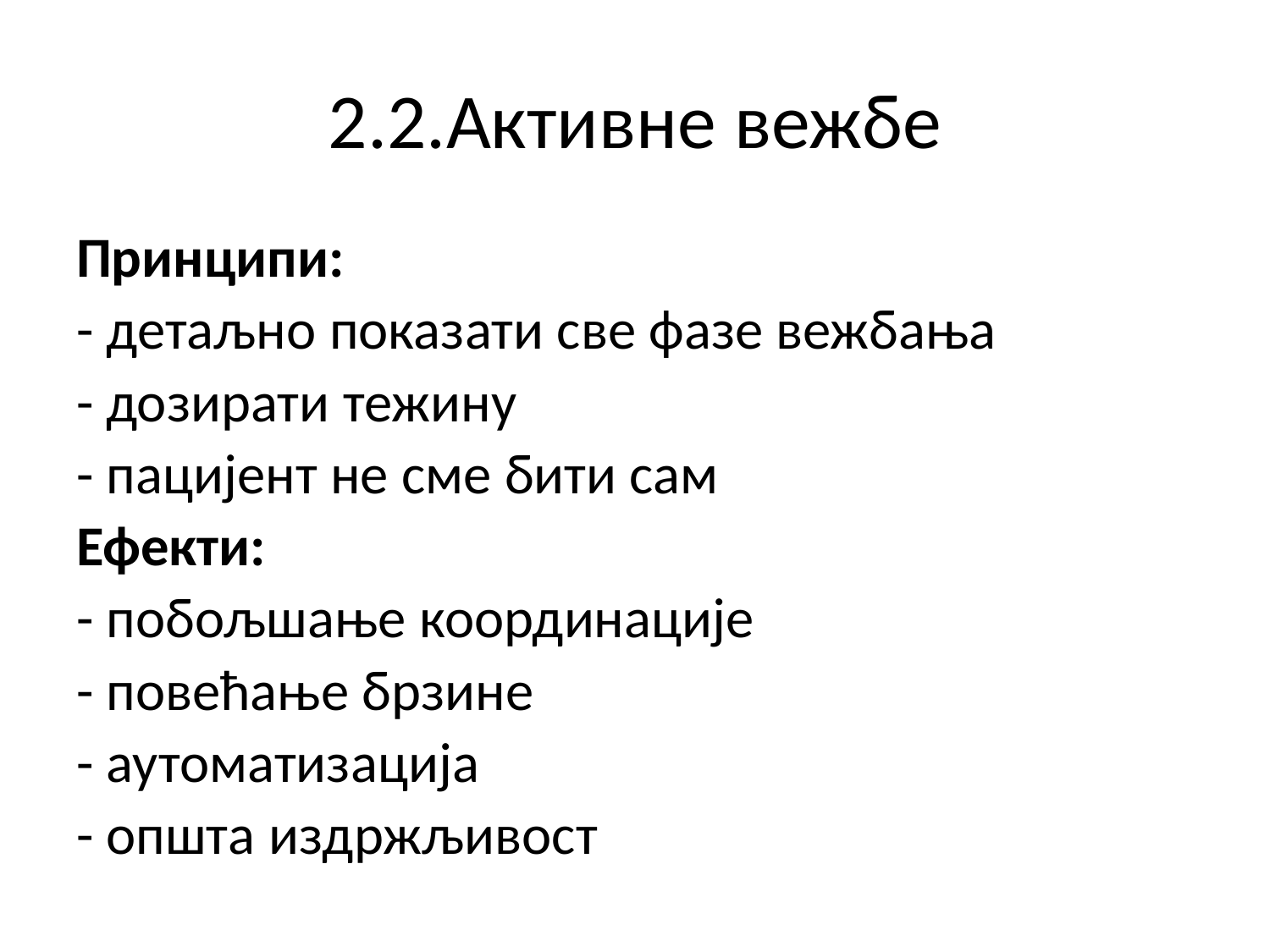

# 2.2.Активне вежбе
Принципи:
- детаљно показати све фазе вежбања
- дозирати тежину
- пацијент не сме бити сам
Ефекти:
- побољшање координације
- повећање брзине
- аутоматизација
- општа издржљивост